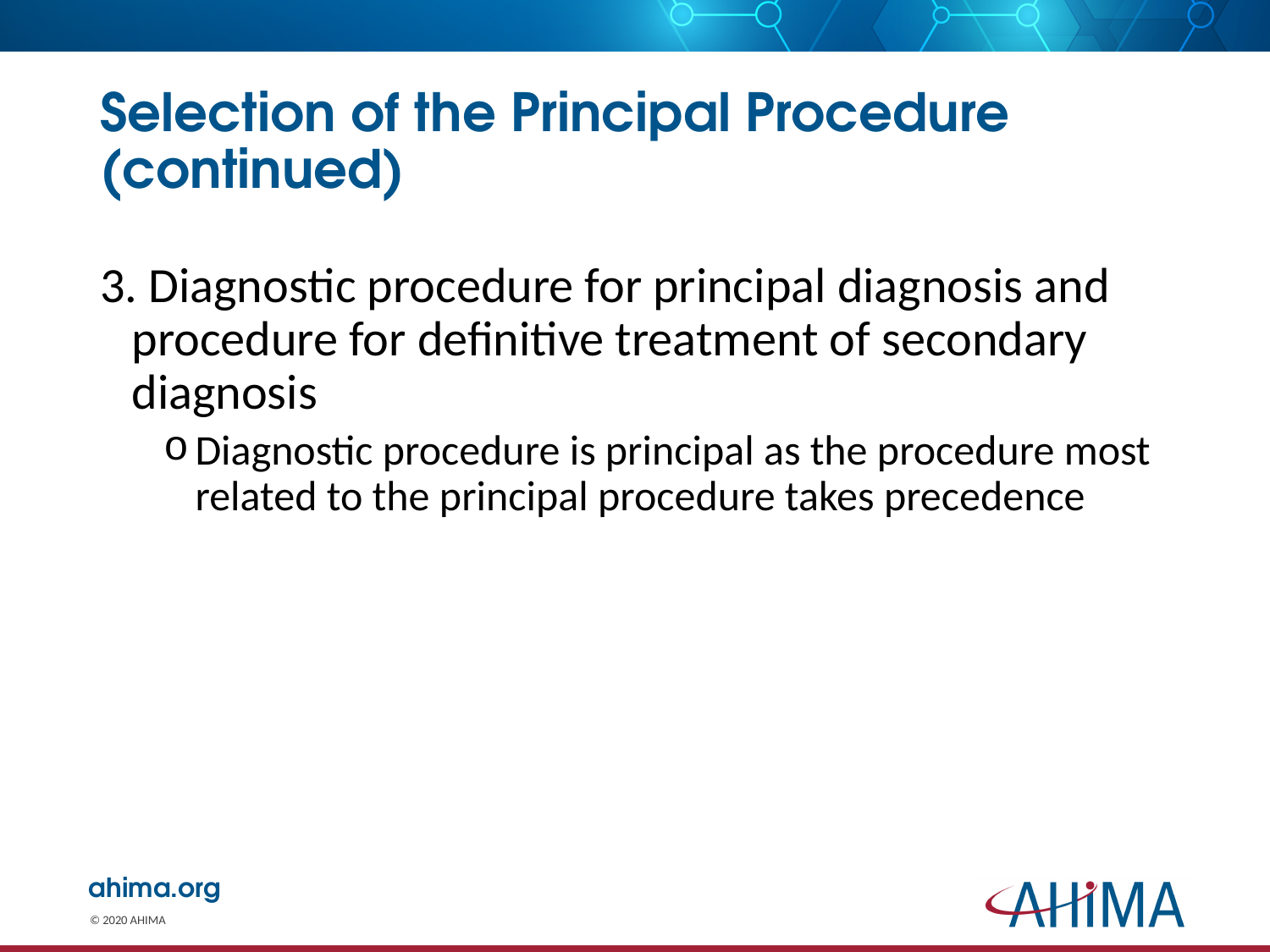

# Selection of the Principal Procedure (continued)
3. Diagnostic procedure for principal diagnosis and procedure for definitive treatment of secondary diagnosis
Diagnostic procedure is principal as the procedure most related to the principal procedure takes precedence